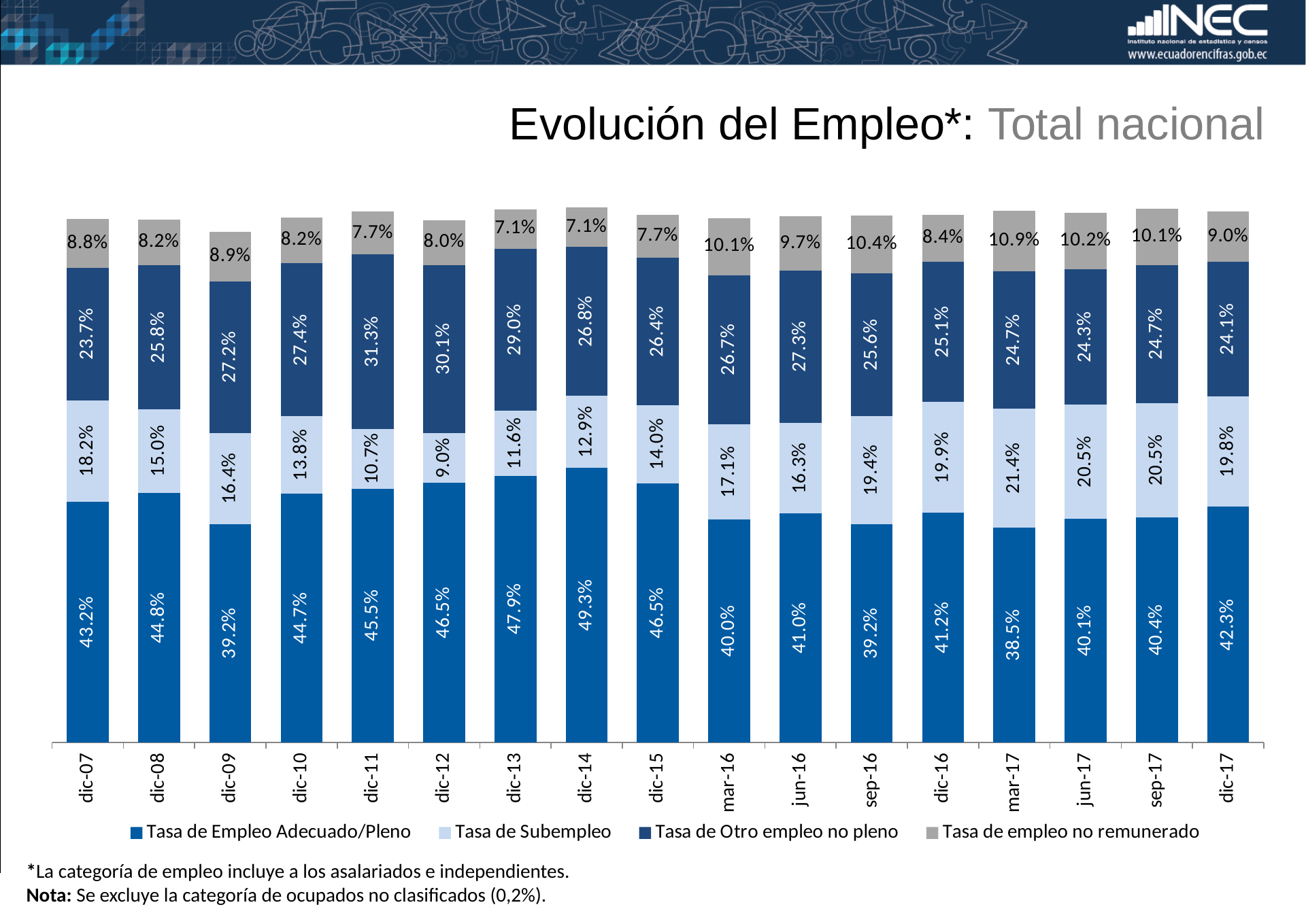

Evolución del Empleo*: Total nacional

### Chart

| Category | Tasa de Empleo Adecuado/Pleno | Tasa de Subempleo | Tasa de Otro empleo no pleno | Tasa de empleo no remunerado |
|---|---|---|---|---|
| dic-07 | 0.432 | 0.182 | 0.237 | 0.088 |
| dic-08 | 0.448 | 0.15 | 0.258 | 0.082 |
| dic-09 | 0.391772086742156 | 0.16363192955041564 | 0.27158275301677687 | 0.08890050792482947 |
| dic-10 | 0.4467709903107516 | 0.13816340960192428 | 0.2743345403812495 | 0.08218930619771746 |
| dic-11 | 0.45529296794954877 | 0.10733799520537918 | 0.3125179555473297 | 0.07680241047924703 |
| dic-12 | 0.4653286607773353 | 0.0901192294867093 | 0.3012352788633322 | 0.08020141406943282 |
| dic-13 | 0.4786501816200307 | 0.11639158776833404 | 0.29041900874610505 | 0.07093089574360666 |
| dic-14 | 0.4928475264449838 | 0.12867760995299626 | 0.2675138974320648 | 0.07067549957601332 |
| dic-15 | 0.4650392601687263 | 0.14011363144790162 | 0.26421249856786677 | 0.07655654234545567 |
| mar-16 | 0.39973155745919464 | 0.17149445261866408 | 0.267147679979817 | 0.10136772102185101 |
| jun-16 | 0.410467760863681 | 0.16314091461001756 | 0.27306980048520085 | 0.09696015895799352 |
| sep-16 | 0.39151681324643767 | 0.19365903626021252 | 0.25615097456383895 | 0.1035286507170535 |
| dic-16 | 0.41189800096993695 | 0.19873266926054153 | 0.2512147909699527 | 0.0839333927127596 |
| mar-17 | 0.38505768087709163 | 0.21350173254192292 | 0.24671477393217894 | 0.10882721395422384 |
| jun-17 | 0.4010233246822283 | 0.20479459022428562 | 0.2428682159617601 | 0.10163270184154706 |
| sep-17 | 0.40380701468966085 | 0.2053352929036812 | 0.2470073808181201 | 0.1006385782973104 |
| dic-17 | 0.42263946467251273 | 0.19823149646455618 | 0.2412871782393176 | 0.0900041770135141 |
*La categoría de empleo incluye a los asalariados e independientes.
Nota: Se excluye la categoría de ocupados no clasificados (0,2%).